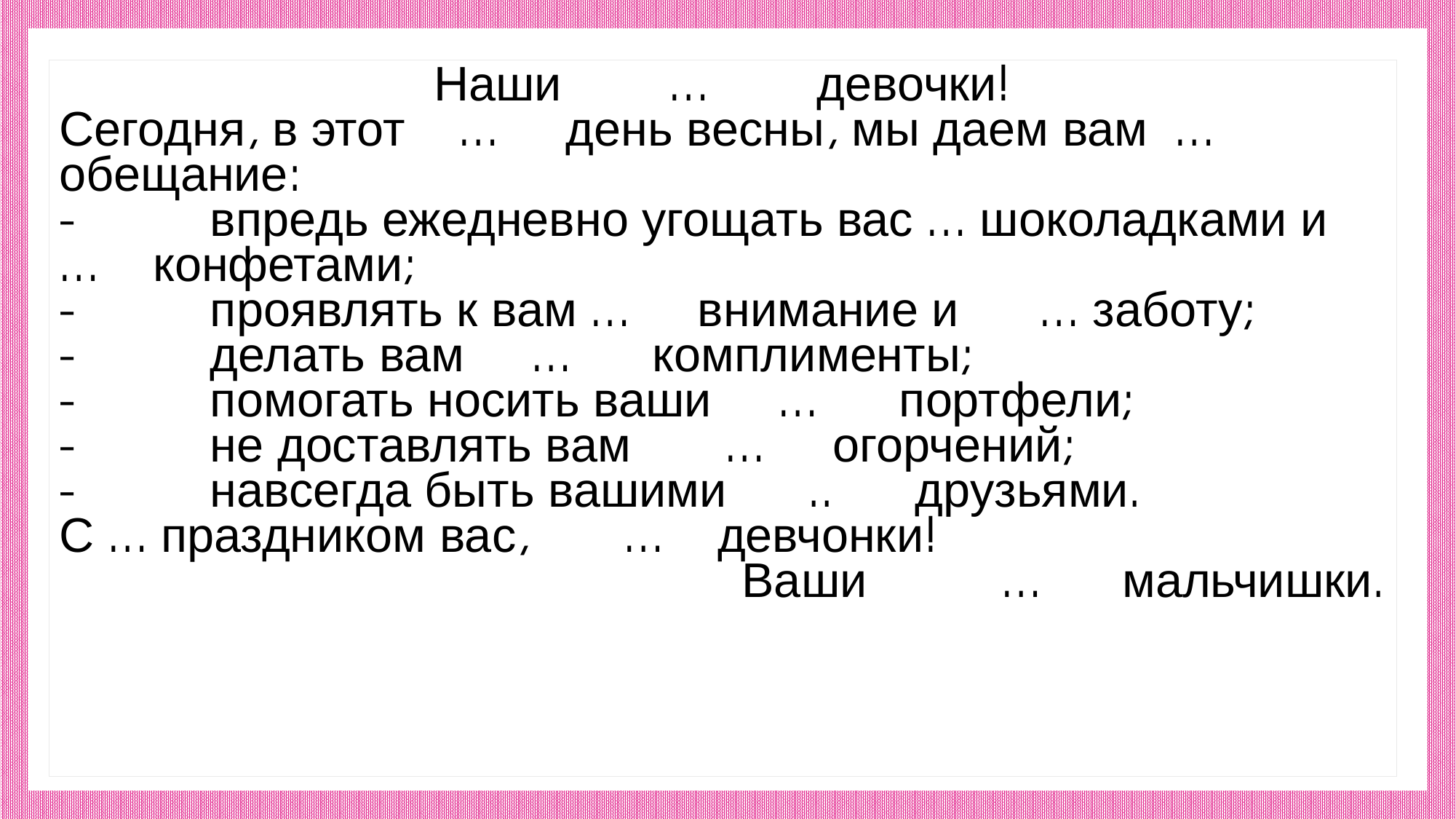

| Наши … девочки! Сегодня, в этот … день весны, мы даем вам … обещание: -          впредь ежедневно угощать вас … шоколадками и … конфетами; -          проявлять к вам … внимание и … заботу; -          делать вам … комплименты; -          помогать носить ваши … портфели; -          не доставлять вам … огорчений; -          навсегда быть вашими .. друзьями. С … праздником вас, … девчонки!                                  Ваши … мальчишки. |
| --- |